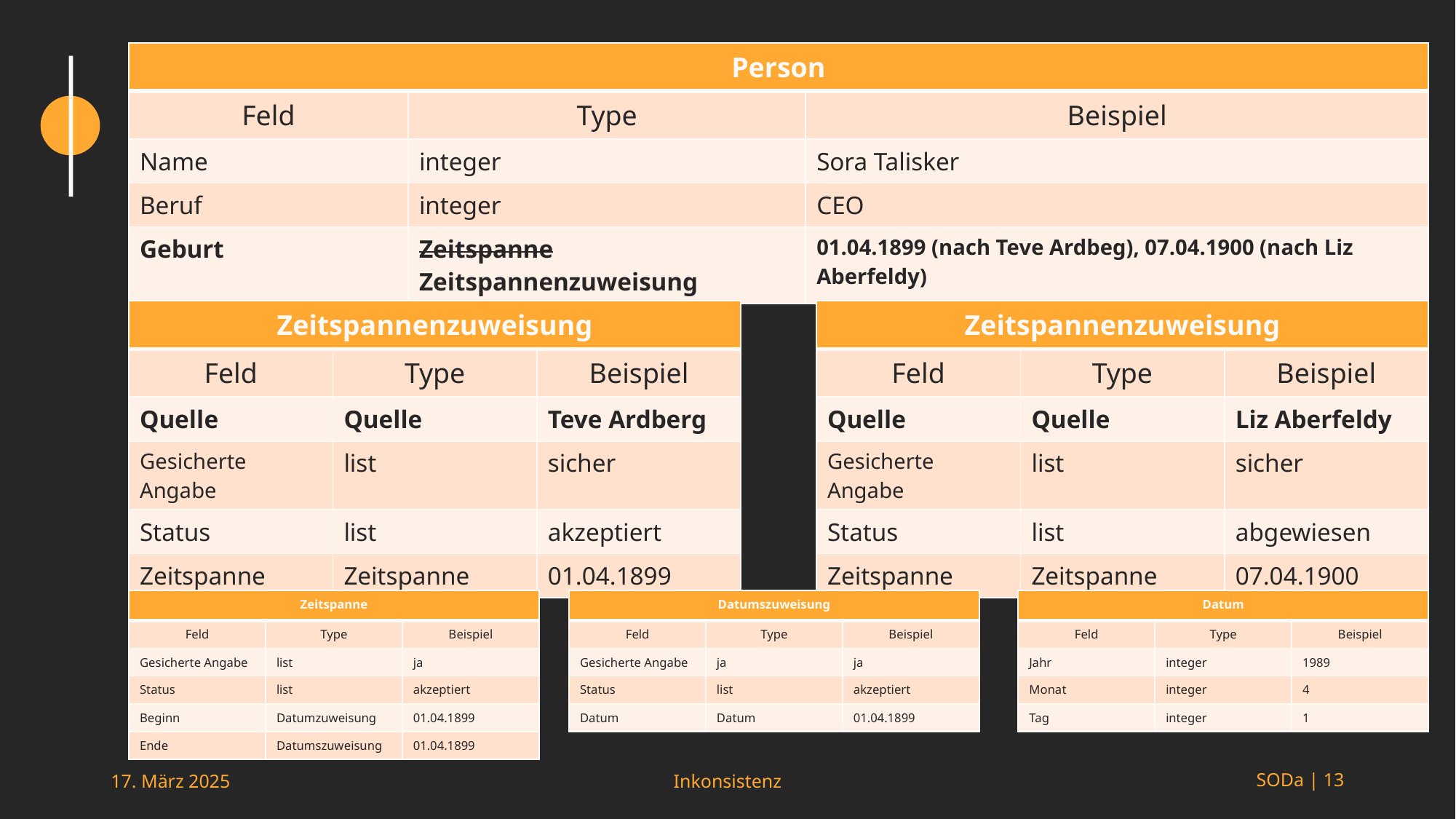

| Person |  |  |
| --- | --- | --- |
| Feld | Type | Beispiel |
| Name | integer | Sora Talisker |
| Beruf | integer | CEO |
| Geburt | Zeitspanne Zeitspannenzuweisung | 01.04.1899 (nach Teve Ardbeg), 07.04.1900 (nach Liz Aberfeldy) |
| Zeitspannenzuweisung |  |  |
| --- | --- | --- |
| Feld | Type | Beispiel |
| Quelle | Quelle | Teve Ardberg |
| Gesicherte Angabe | list | sicher |
| Status | list | akzeptiert |
| Zeitspanne | Zeitspanne | 01.04.1899 |
| Zeitspannenzuweisung |  |  |
| --- | --- | --- |
| Feld | Type | Beispiel |
| Quelle | Quelle | Liz Aberfeldy |
| Gesicherte Angabe | list | sicher |
| Status | list | abgewiesen |
| Zeitspanne | Zeitspanne | 07.04.1900 |
| Zeitspanne |  |  |
| --- | --- | --- |
| Feld | Type | Beispiel |
| Gesicherte Angabe | list | ja |
| Status | list | akzeptiert |
| Beginn | Datumzuweisung | 01.04.1899 |
| Ende | Datumszuweisung | 01.04.1899 |
| Datumszuweisung |  |  |
| --- | --- | --- |
| Feld | Type | Beispiel |
| Gesicherte Angabe | ja | ja |
| Status | list | akzeptiert |
| Datum | Datum | 01.04.1899 |
| Datum |  |  |
| --- | --- | --- |
| Feld | Type | Beispiel |
| Jahr | integer | 1989 |
| Monat | integer | 4 |
| Tag | integer | 1 |

17. März 2025
Inkonsistenz
SODa | 13